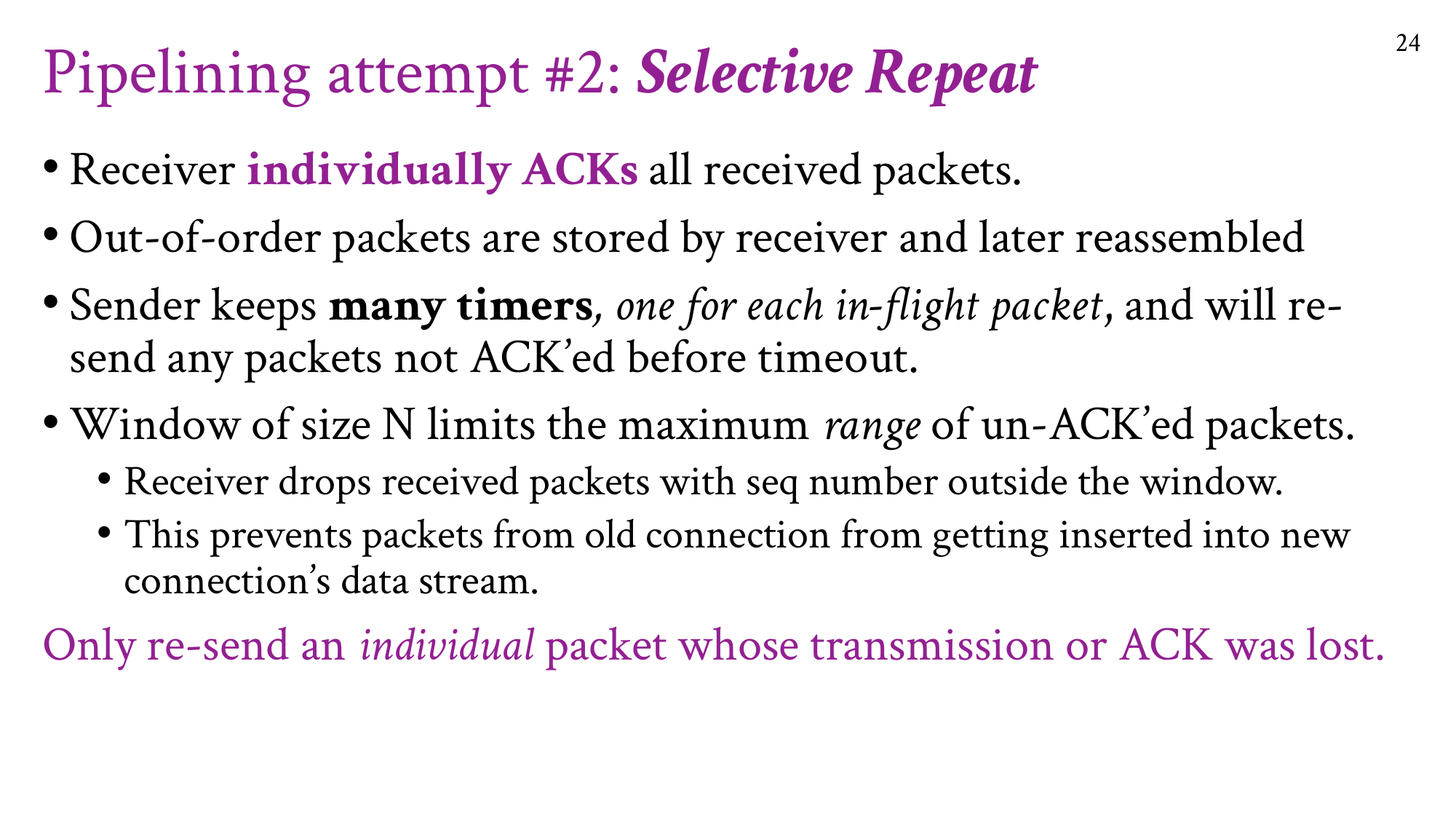

# Pipelining attempt #2: Selective Repeat
Receiver individually ACKs all received packets.
Out-of-order packets are stored by receiver and later reassembled
Sender keeps many timers, one for each in-flight packet, and will re-send any packets not ACK’ed before timeout.
Window of size N limits the maximum range of un-ACK’ed packets.
Receiver drops received packets with seq number outside the window.
This prevents packets from old connection from getting inserted into new connection’s data stream.
Only re-send an individual packet whose transmission or ACK was lost.